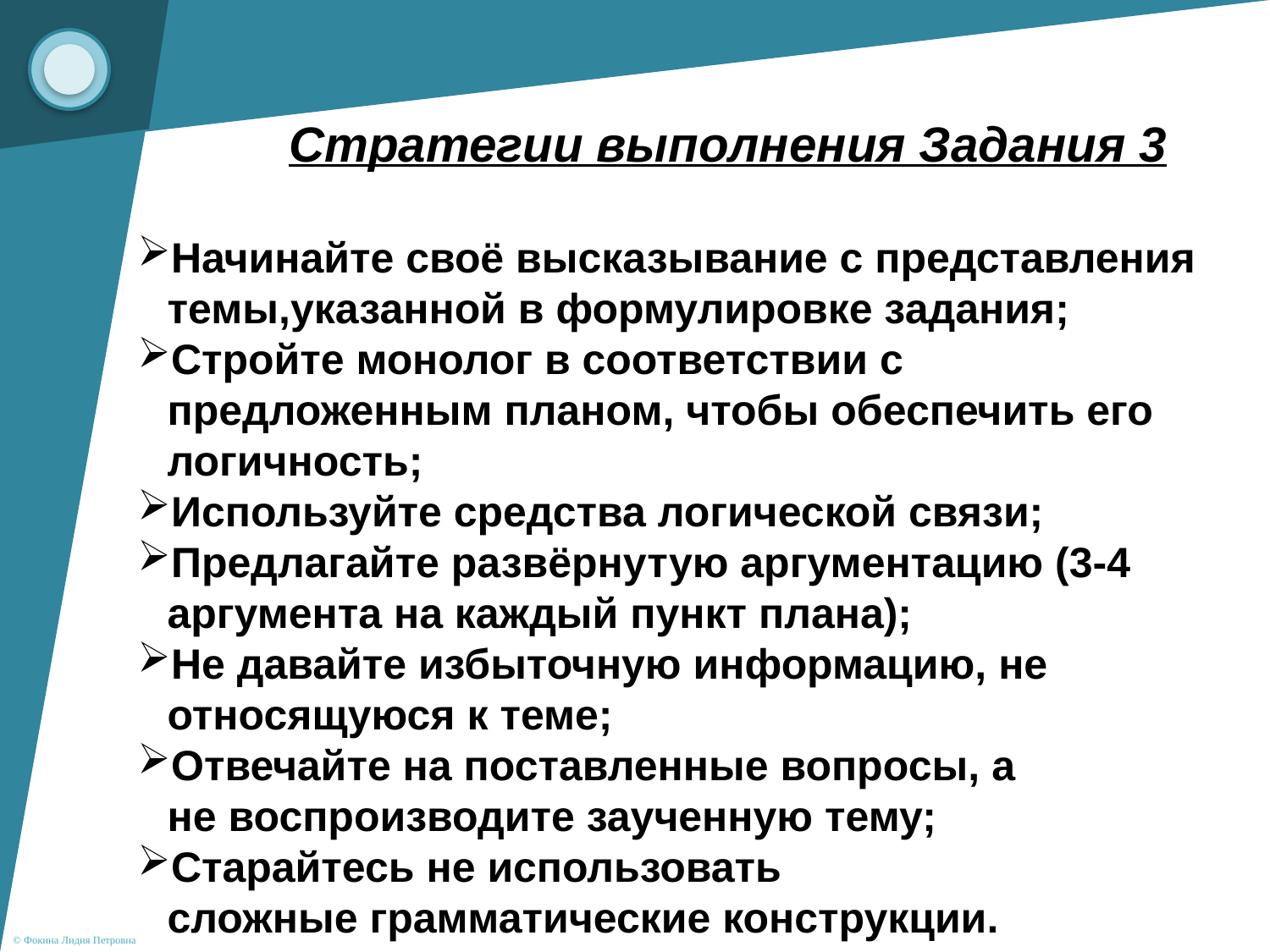

Стратегии выполнения Задания 3

Начинайте своё высказывание с представления темы,указанной в формулировке задания;
Стройте монолог в соответствии с предложенным планом, чтобы обеспечить его логичность;
Используйте средства логической связи;
Предлагайте развёрнутую аргументацию (3-4 аргумента на каждый пункт плана);
Не давайте избыточную информацию, не относящуюся к теме;
Отвечайте на поставленные вопросы, а не воспроизводите заученную тему;
Старайтесь не использовать сложные грамматические конструкции.